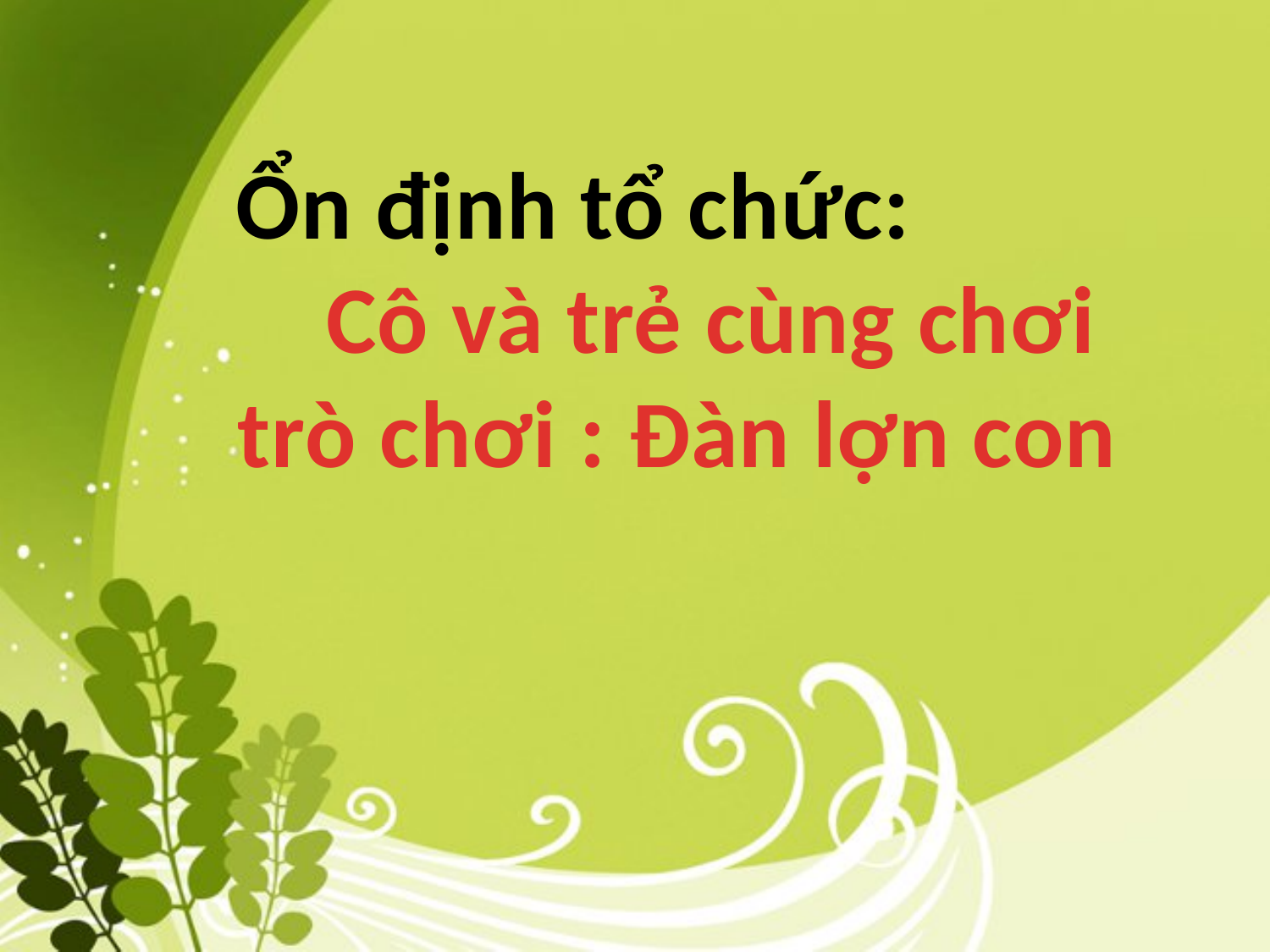

Ổn định tổ chức:
    Cô và trẻ cùng chơi
trò chơi : Đàn lợn con